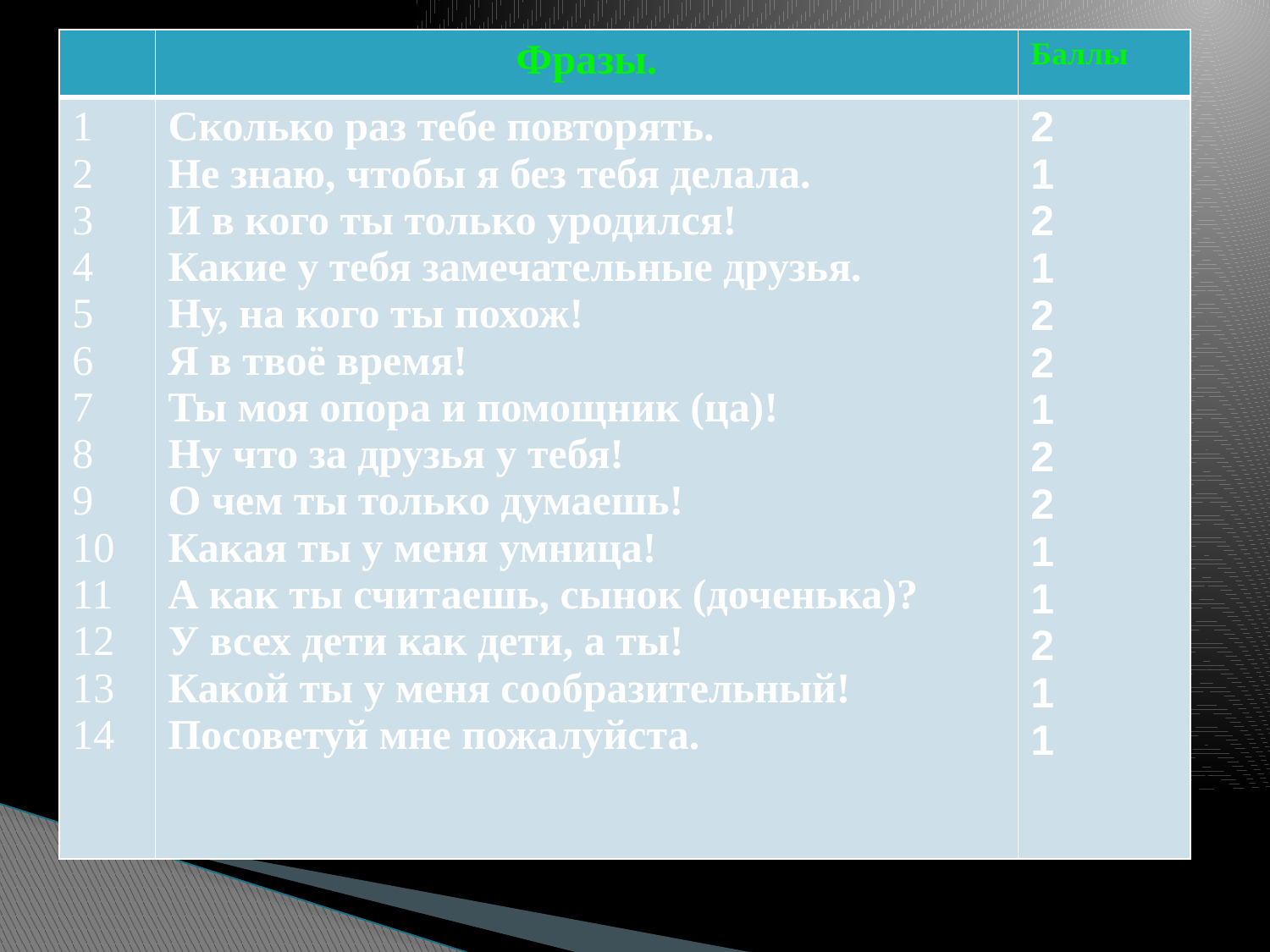

|  | Фразы. | Баллы |
| --- | --- | --- |
| 1 2 3 4 5 6 7 8 9 10 11 12 13 14 | Сколько раз тебе повторять. Не знаю, чтобы я без тебя делала. И в кого ты только уродился! Какие у тебя замечательные друзья. Ну, на кого ты похож! Я в твоё время! Ты моя опора и помощник (ца)! Ну что за друзья у тебя! О чем ты только думаешь! Какая ты у меня умница! А как ты считаешь, сынок (доченька)? У всех дети как дети, а ты! Какой ты у меня сообразительный! Посоветуй мне пожалуйста. | 2 1 2 1 2 2 1 2 2 1 1 2 1 1 |
#